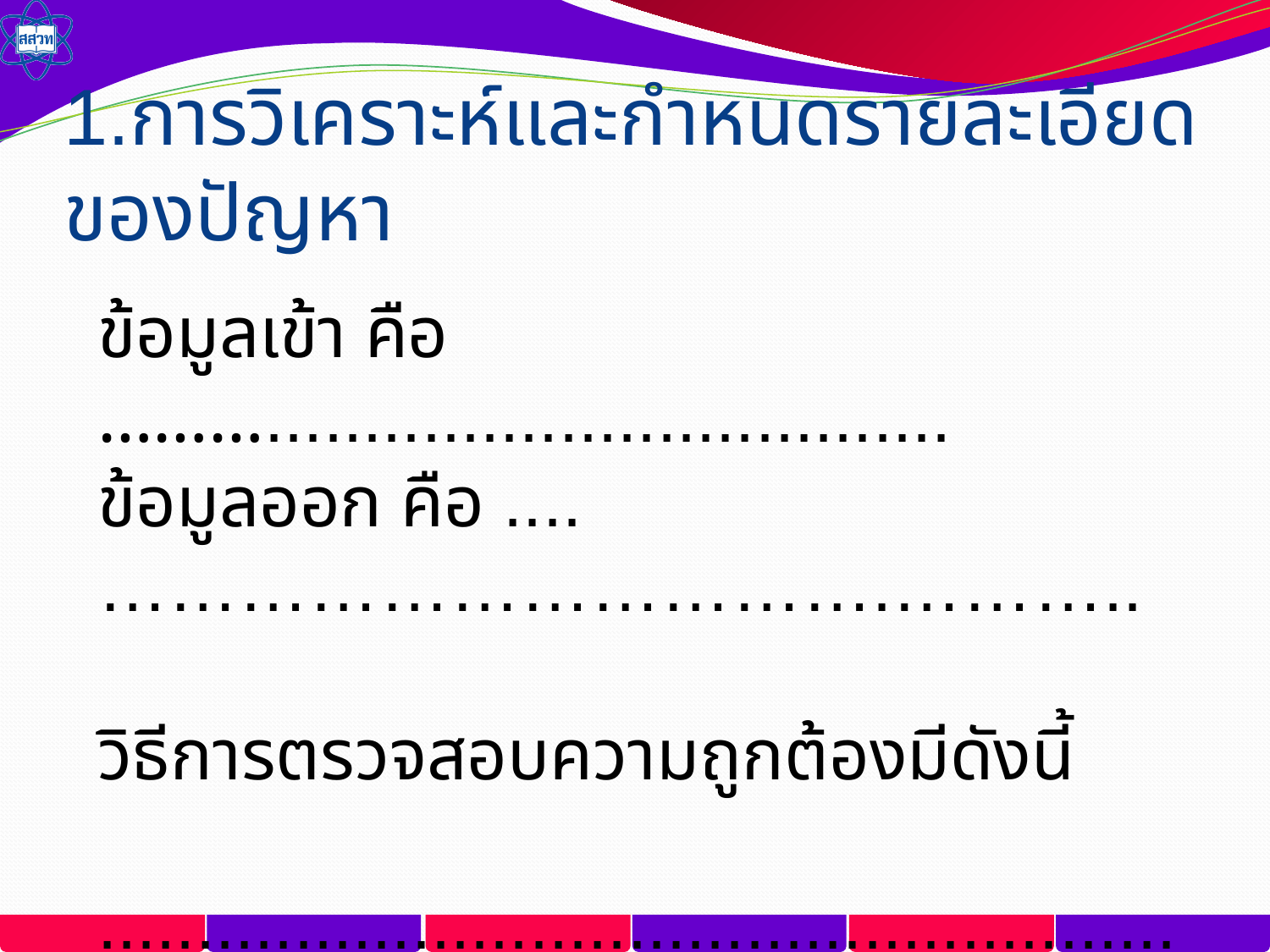

# 1.การวิเคราะห์และกำหนดรายละเอียดของปัญหา
ข้อมูลเข้า คือ  ………...................................
ข้อมูลออก คือ ....…………………………….………..

วิธีการตรวจสอบความถูกต้องมีดังนี้
 	.......................................................
	.......................................................